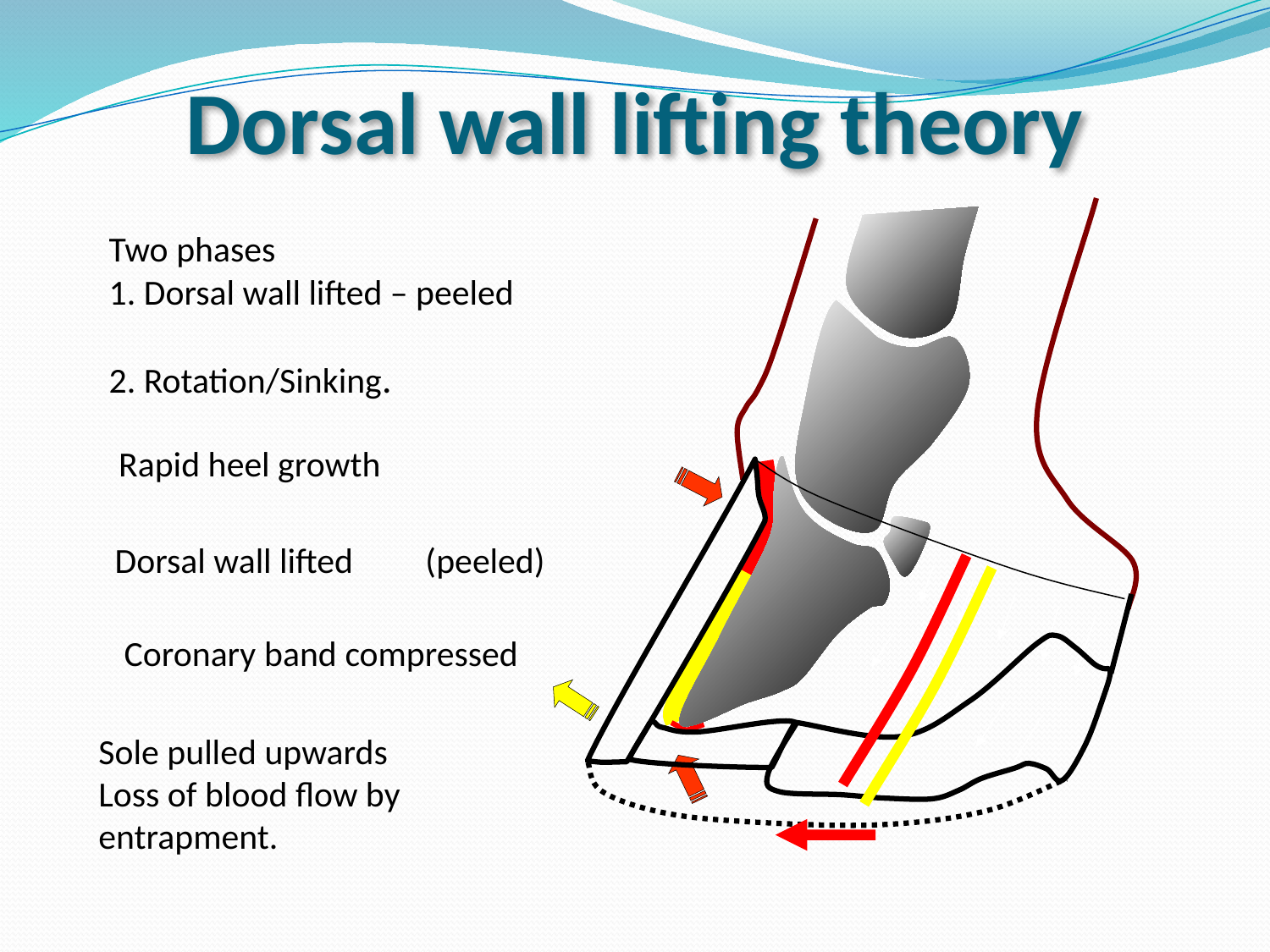

Dorsal wall lifting theory

Two phases
1. Dorsal wall lifted – peeled

2. Rotation/Sinking.
Rapid heel growth

Coronary band compressed
Dorsal wall lifted         (peeled)

Sole pulled upwards
Loss of blood flow by entrapment.